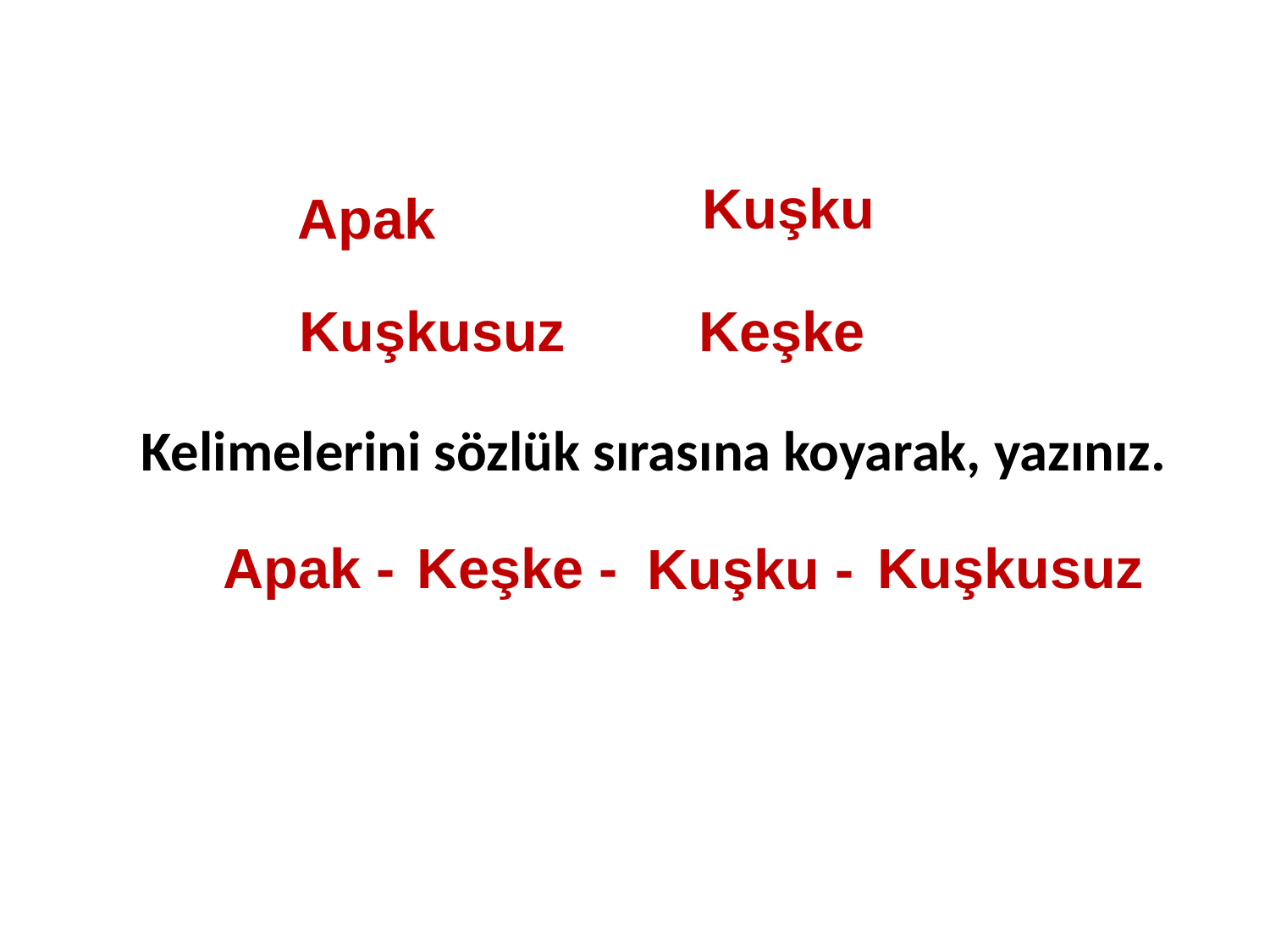

Kuşku
Apak
Keşke
Kuşkusuz
Kelimelerini sözlük sırasına koyarak, yazınız.
Kuşkusuz
Apak -
Keşke -
Kuşku -